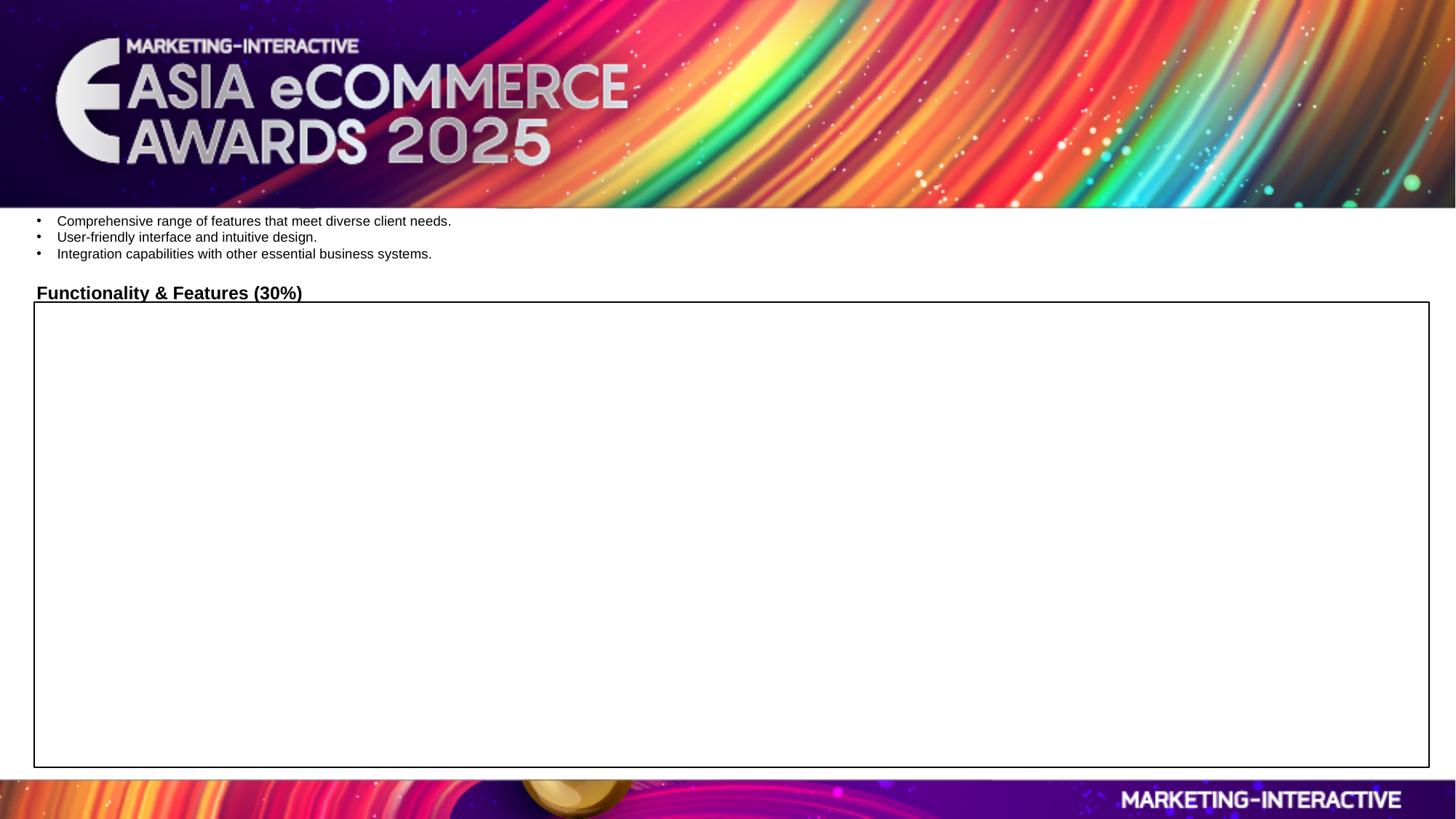

Comprehensive range of features that meet diverse client needs.
User-friendly interface and intuitive design.
Integration capabilities with other essential business systems.
Functionality & Features (30%)